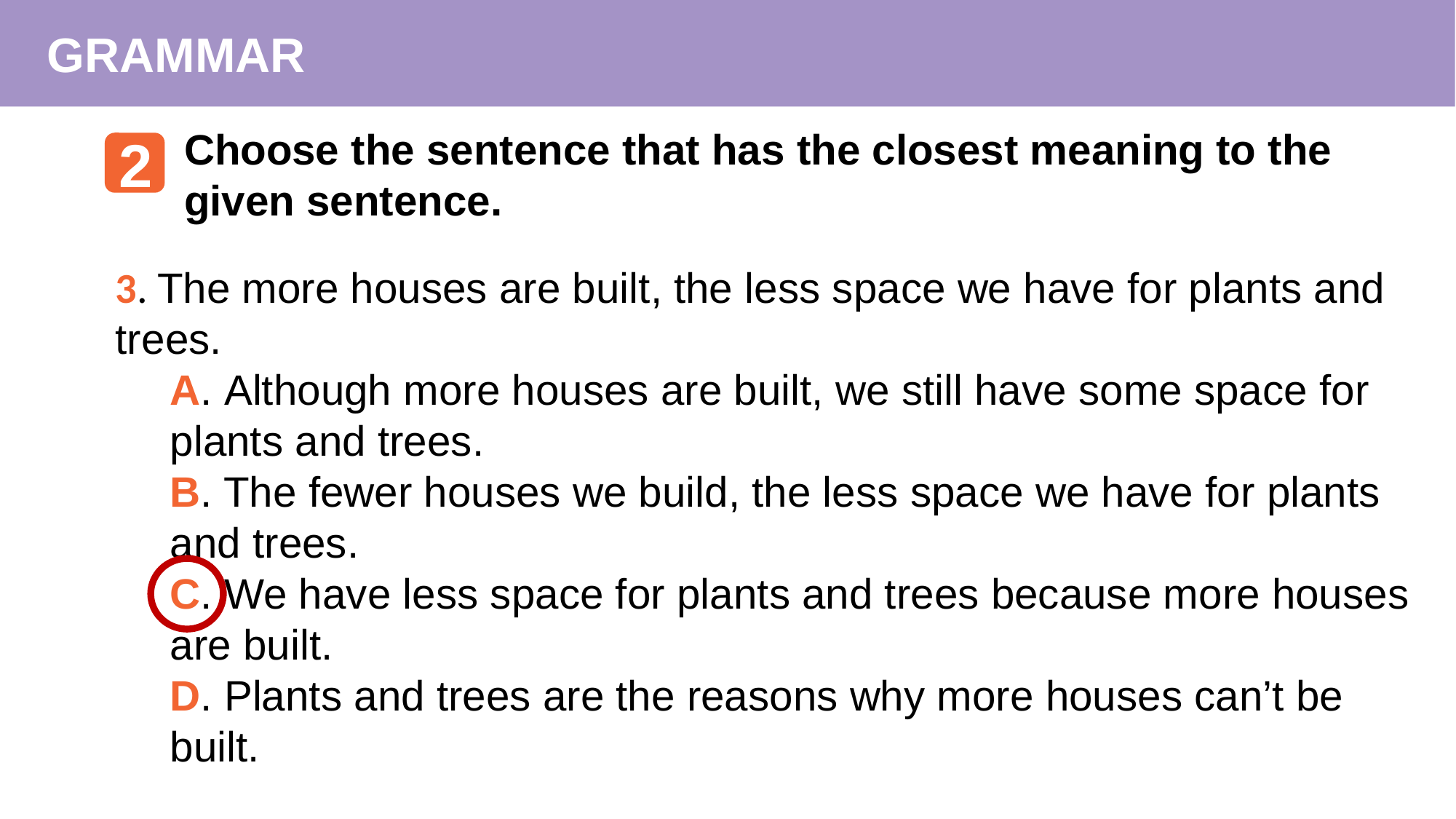

GRAMMAR
Choose the sentence that has the closest meaning to the given sentence.
2

3. The more houses are built, the less space we have for plants and trees.
A. Although more houses are built, we still have some space for plants and trees.
B. The fewer houses we build, the less space we have for plants and trees.
C. We have less space for plants and trees because more houses are built.
D. Plants and trees are the reasons why more houses can’t be built.